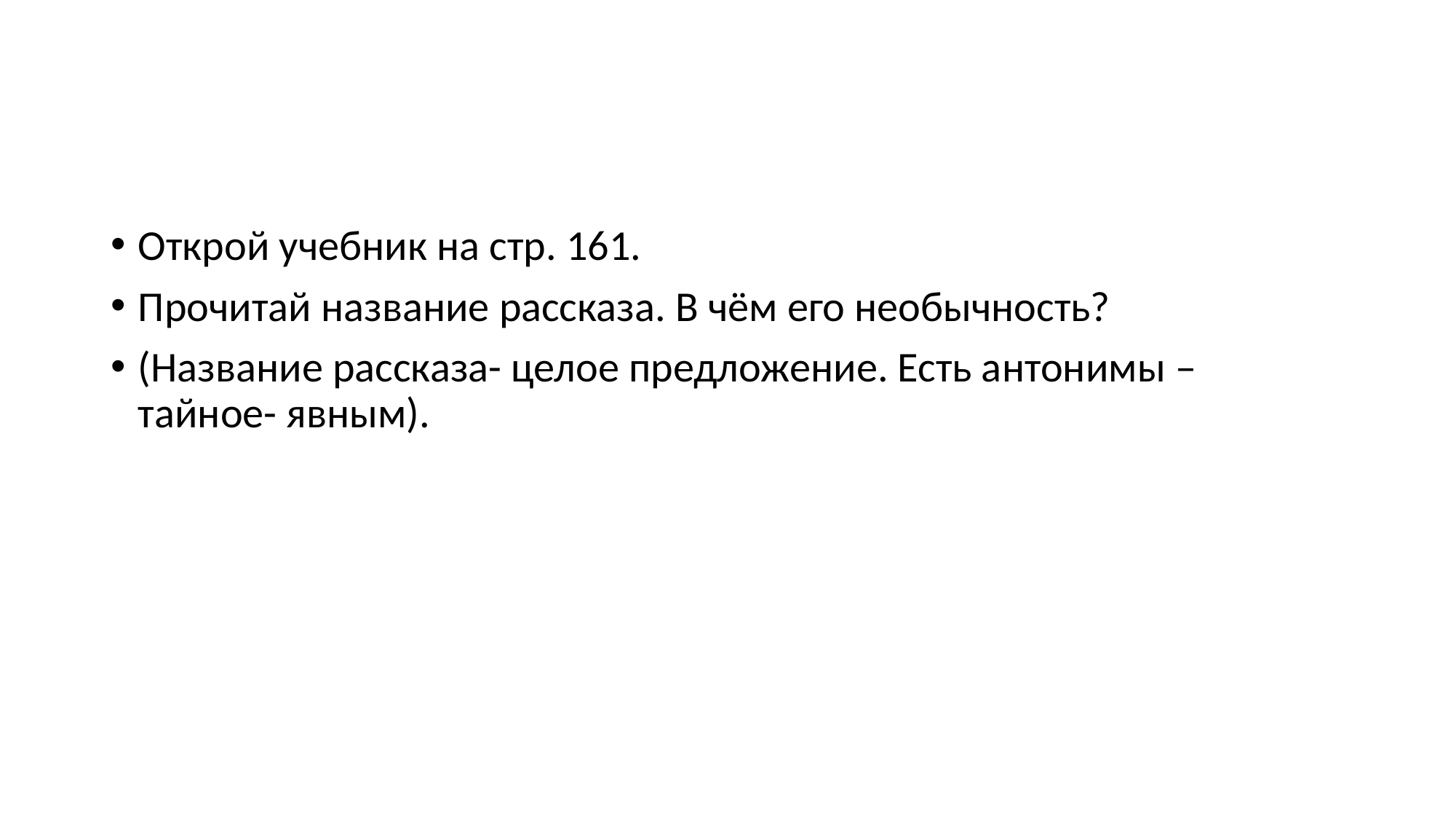

Открой учебник на стр. 161.
Прочитай название рассказа. В чём его необычность?
(Название рассказа- целое предложение. Есть антонимы – тайное- явным).